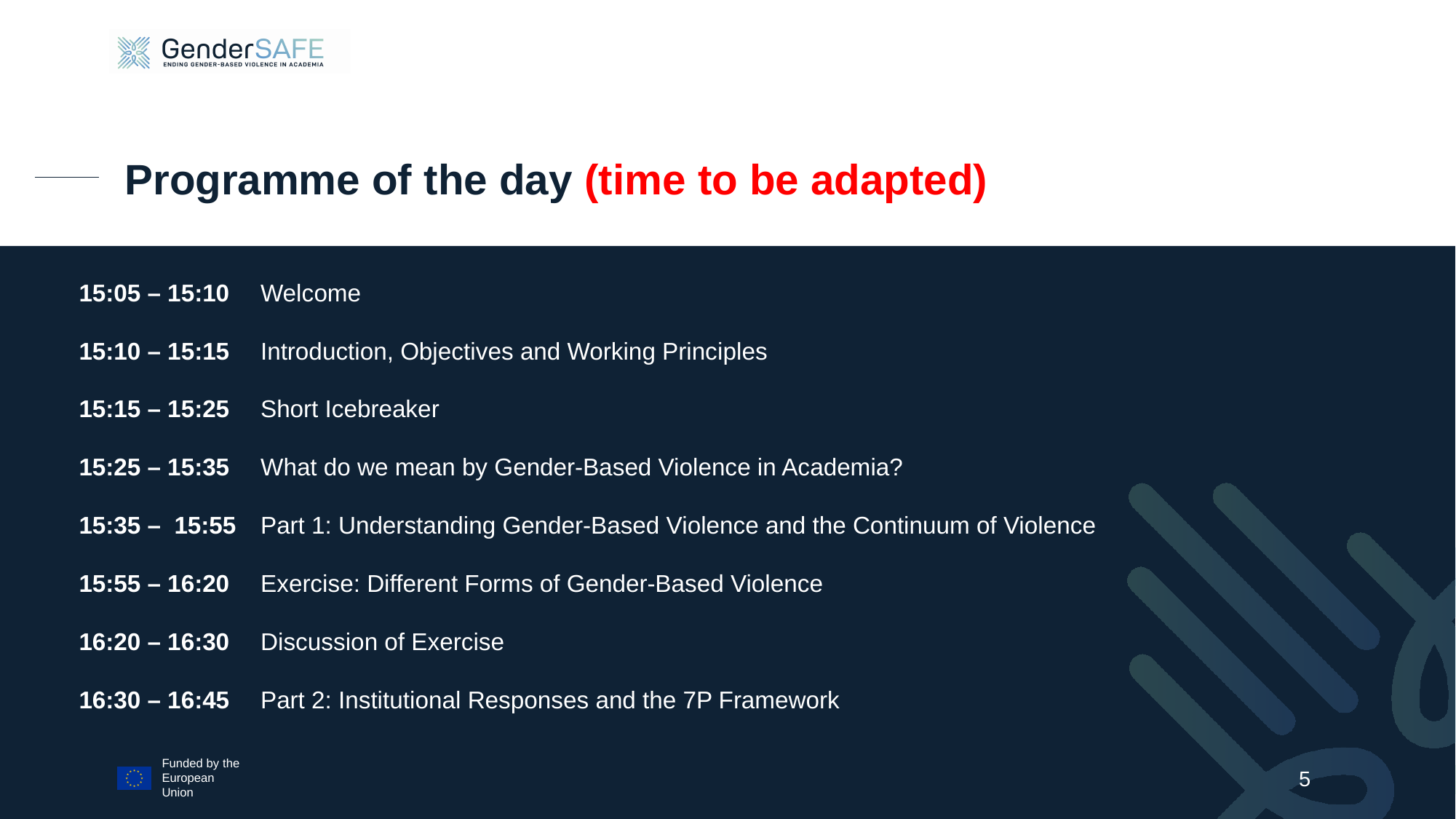

Programme of the day (time to be adapted)

15:05 – 15:10  Welcome

15:10 – 15:15  Introduction, Objectives and Working Principles

15:15 – 15:25  Short Icebreaker

15:25 – 15:35  What do we mean by Gender-Based Violence in Academia?

15:35 –  15:55 Part 1: Understanding Gender-Based Violence and the Continuum of Violence

15:55 – 16:20  Exercise: Different Forms of Gender-Based Violence

16:20 – 16:30  Discussion of Exercise

16:30 – 16:45  Part 2: Institutional Responses and the 7P Framework